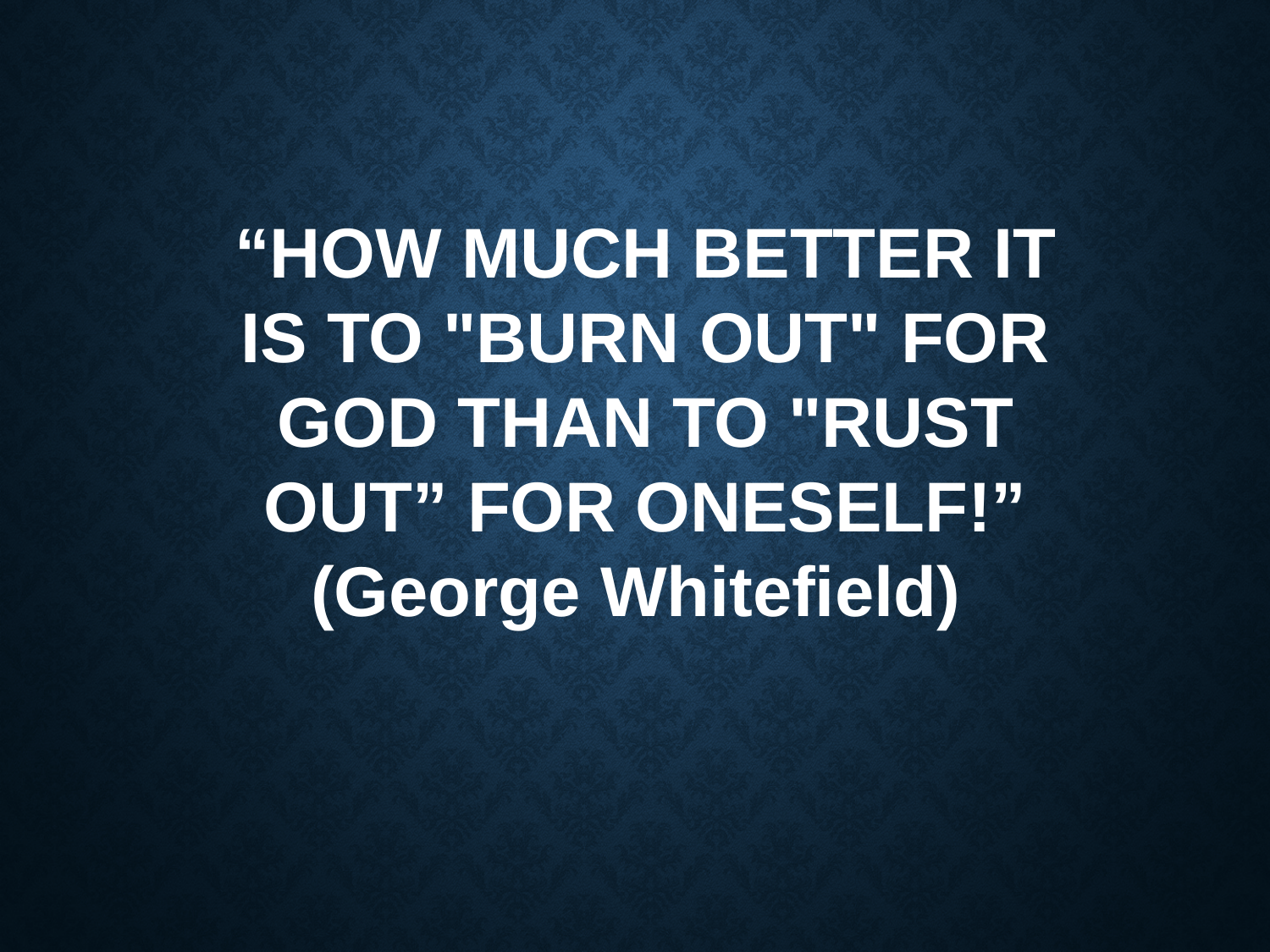

“HOW MUCH BETTER IT IS TO "BURN OUT" FOR GOD THAN TO "RUST OUT” FOR ONESELF!” (George Whitefield)